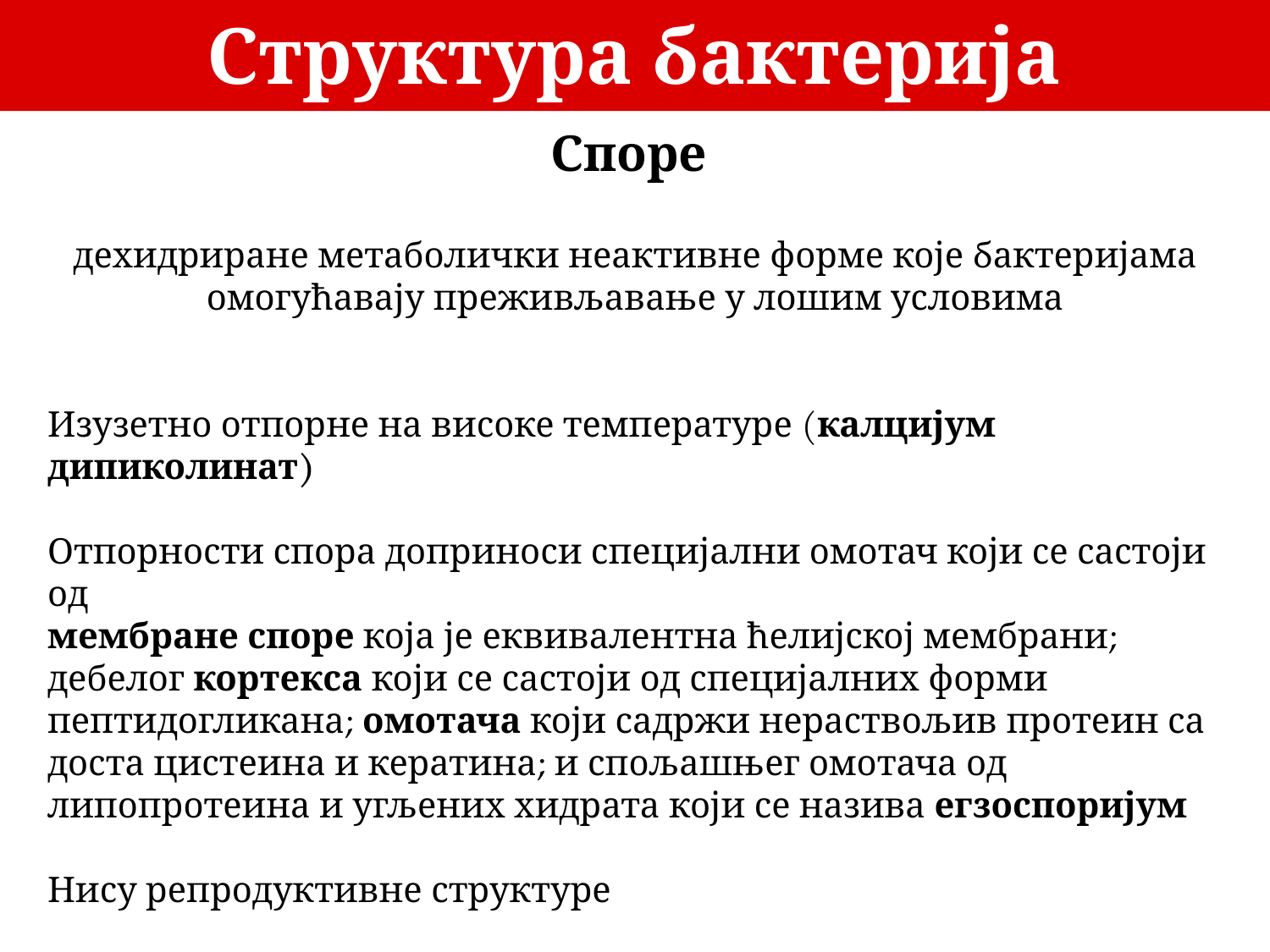

Структура бактерија
Споре

дехидриране метаболички неактивне форме које бактеријама омогућавају преживљавање у лошим условима

Изузетно отпорне на високе температуре (калцијум дипиколинат)

Отпорности спора доприноси специјални омотач који се састоји од
мембране споре која је еквивалентна ћелијској мембрани;
дебелог кортекса који се састоји од специјалних форми пептидогликана; омотача који садржи нераствољив протеин са доста цистеина и кератина; и спољашњег омотача од липопротеина и угљених хидрата који се назива егзоспоријум

Нису репродуктивне структуре